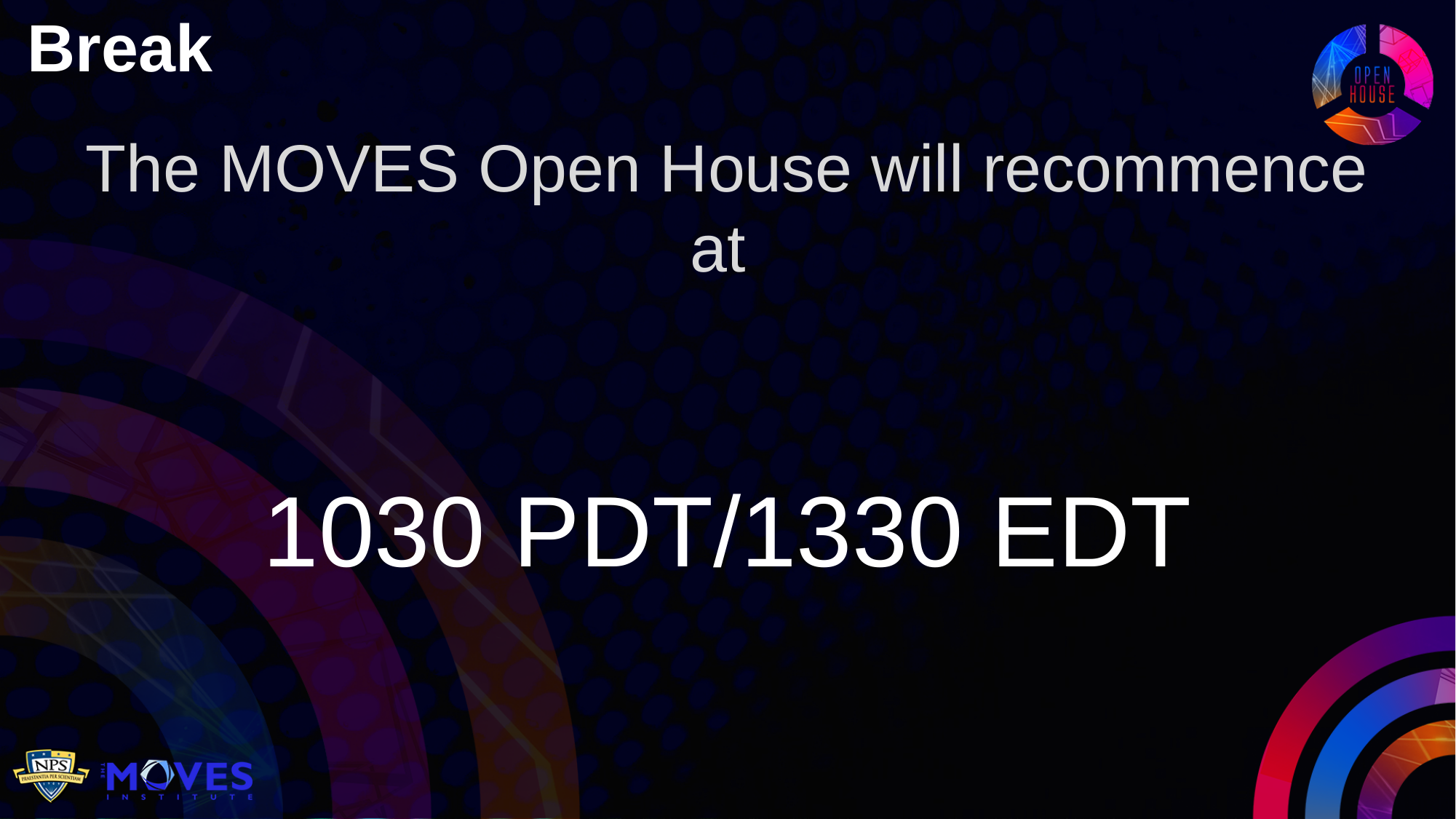

Break
The MOVES Open House will recommence at

1030 PDT/1330 EDT